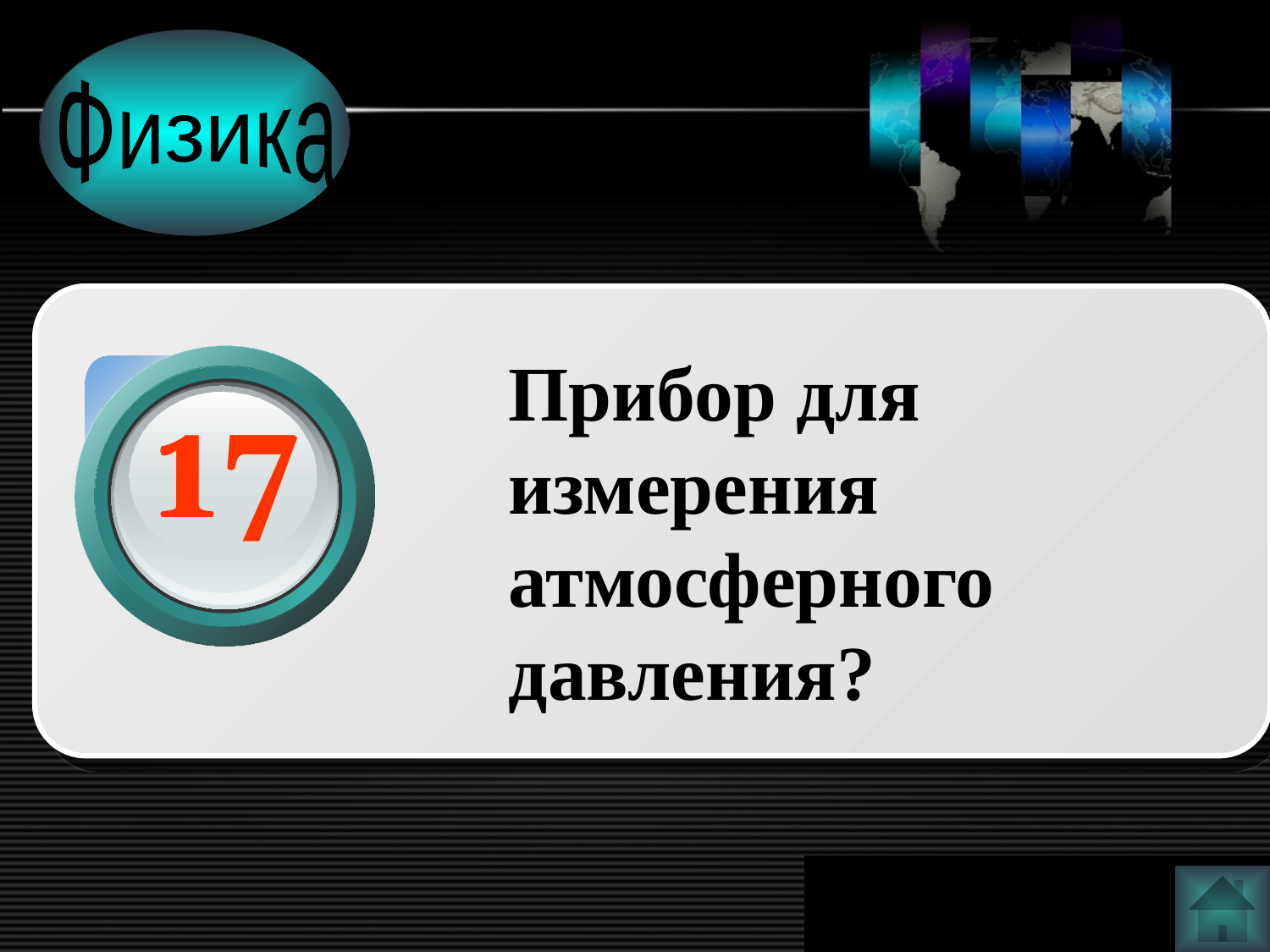

Физика

Прибор для измерения атмосферного давления?

17

www.themegallery.com